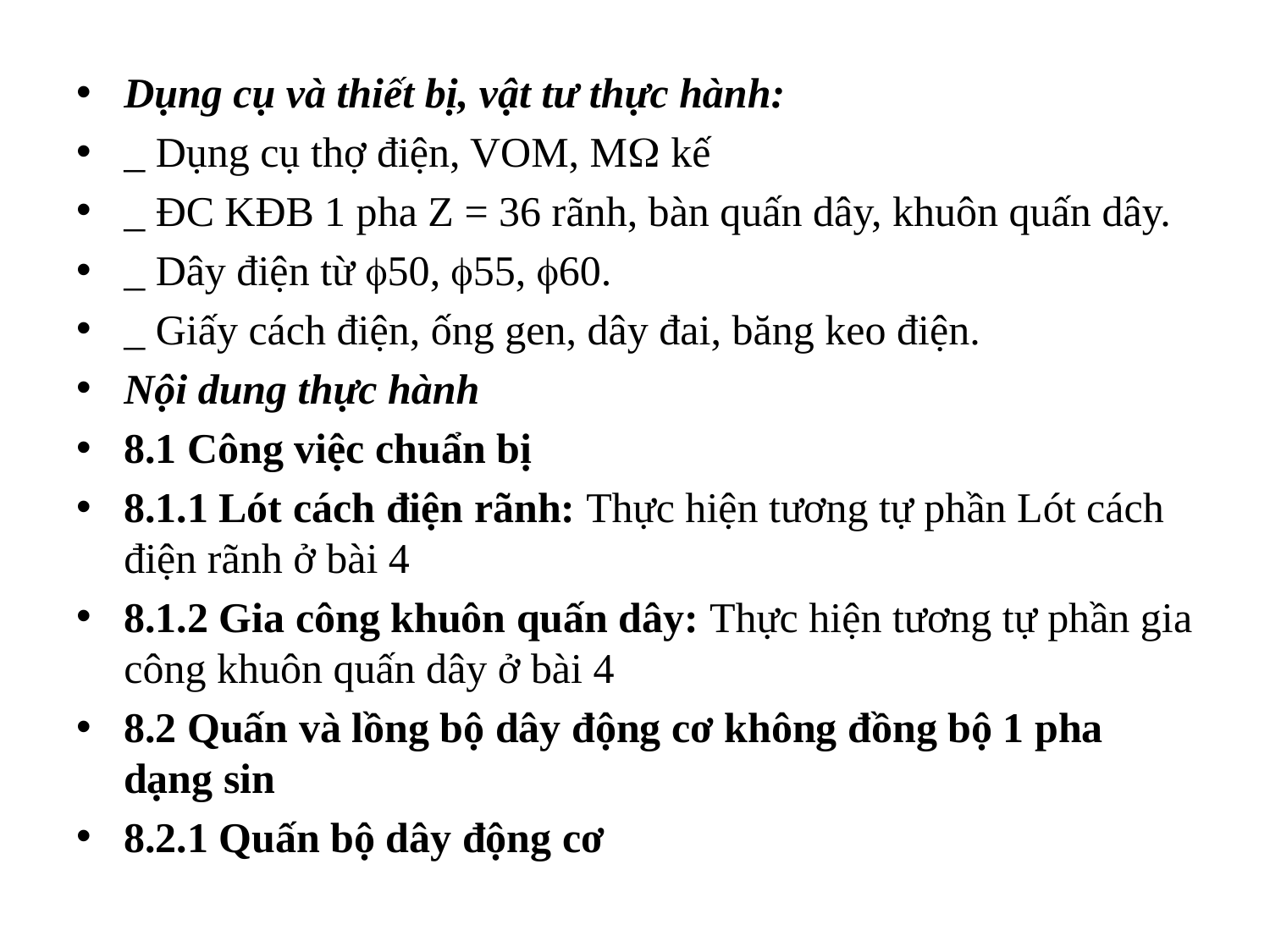

Dụng cụ và thiết bị, vật tư thực hành:
_ Dụng cụ thợ điện, VOM, MΩ kế
_ ĐC KĐB 1 pha Z = 36 rãnh, bàn quấn dây, khuôn quấn dây.
_ Dây điện từ φ50, φ55, φ60.
_ Giấy cách điện, ống gen, dây đai, băng keo điện.
Nội dung thực hành
8.1 Công việc chuẩn bị
8.1.1 Lót cách điện rãnh: Thực hiện tương tự phần Lót cách điện rãnh ở bài 4
8.1.2 Gia công khuôn quấn dây: Thực hiện tương tự phần gia công khuôn quấn dây ở bài 4
8.2 Quấn và lồng bộ dây động cơ không đồng bộ 1 pha dạng sin
8.2.1 Quấn bộ dây động cơ